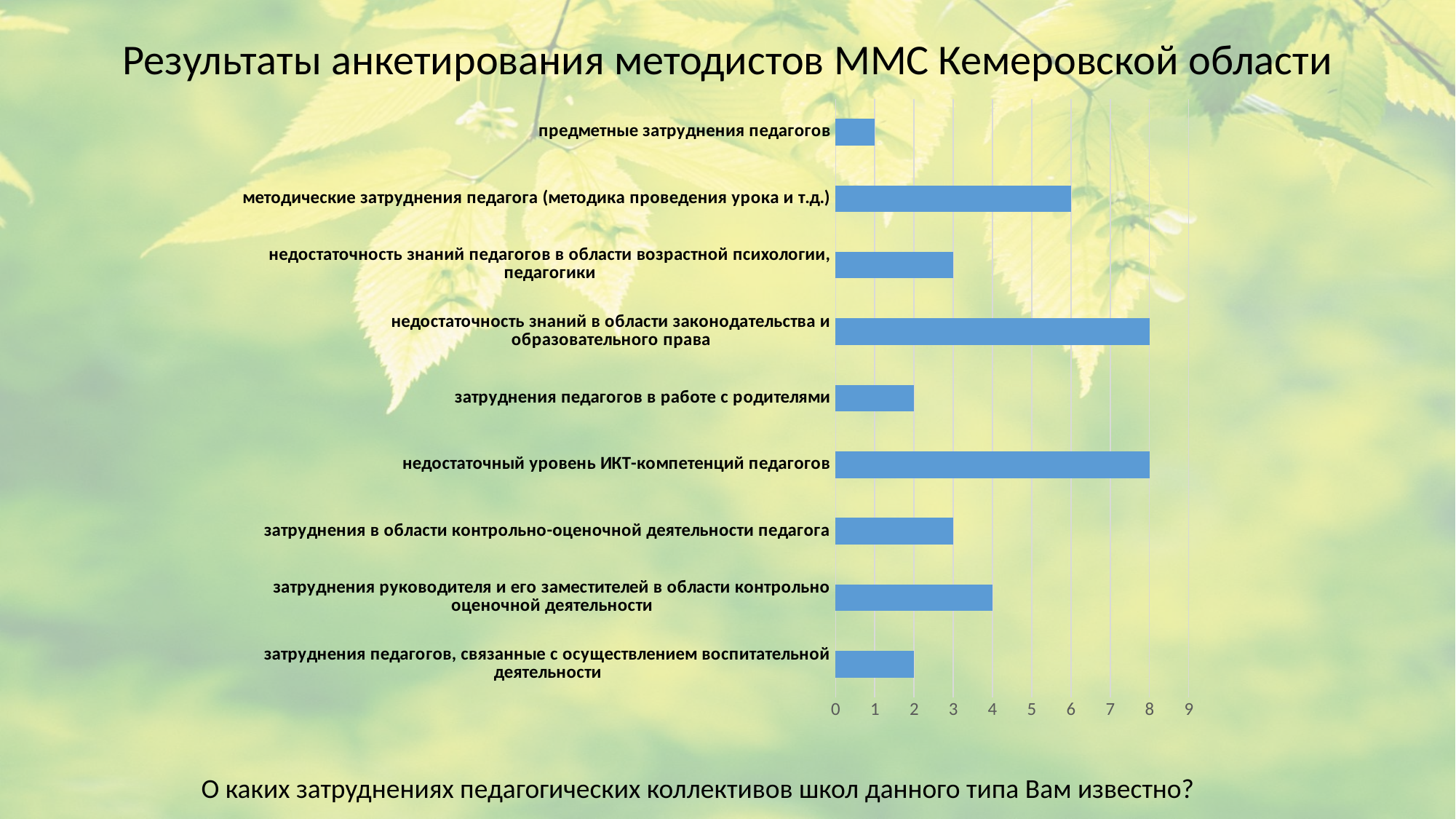

# Результаты анкетирования методистов ММС Кемеровской области

### Chart

| Category | Ряд 1 |
|---|---|
| затруднения педагогов, связанные с осуществлением воспитательной деятельности | 2.0 |
| затруднения руководителя и его заместителей в области контрольно оценочной деятельности | 4.0 |
| затруднения в области контрольно-оценочной деятельности педагога | 3.0 |
| недостаточный уровень ИКТ-компетенций педагогов | 8.0 |
| затруднения педагогов в работе с родителями | 2.0 |
| недостаточность знаний в области законодательства и образовательного права | 8.0 |
| недостаточность знаний педагогов в области возрастной психологии, педагогики | 3.0 |
| методические затруднения педагога (методика проведения урока и т.д.) | 6.0 |
| предметные затруднения педагогов | 1.0 |
О каких затруднениях педагогических коллективов школ данного типа Вам известно?